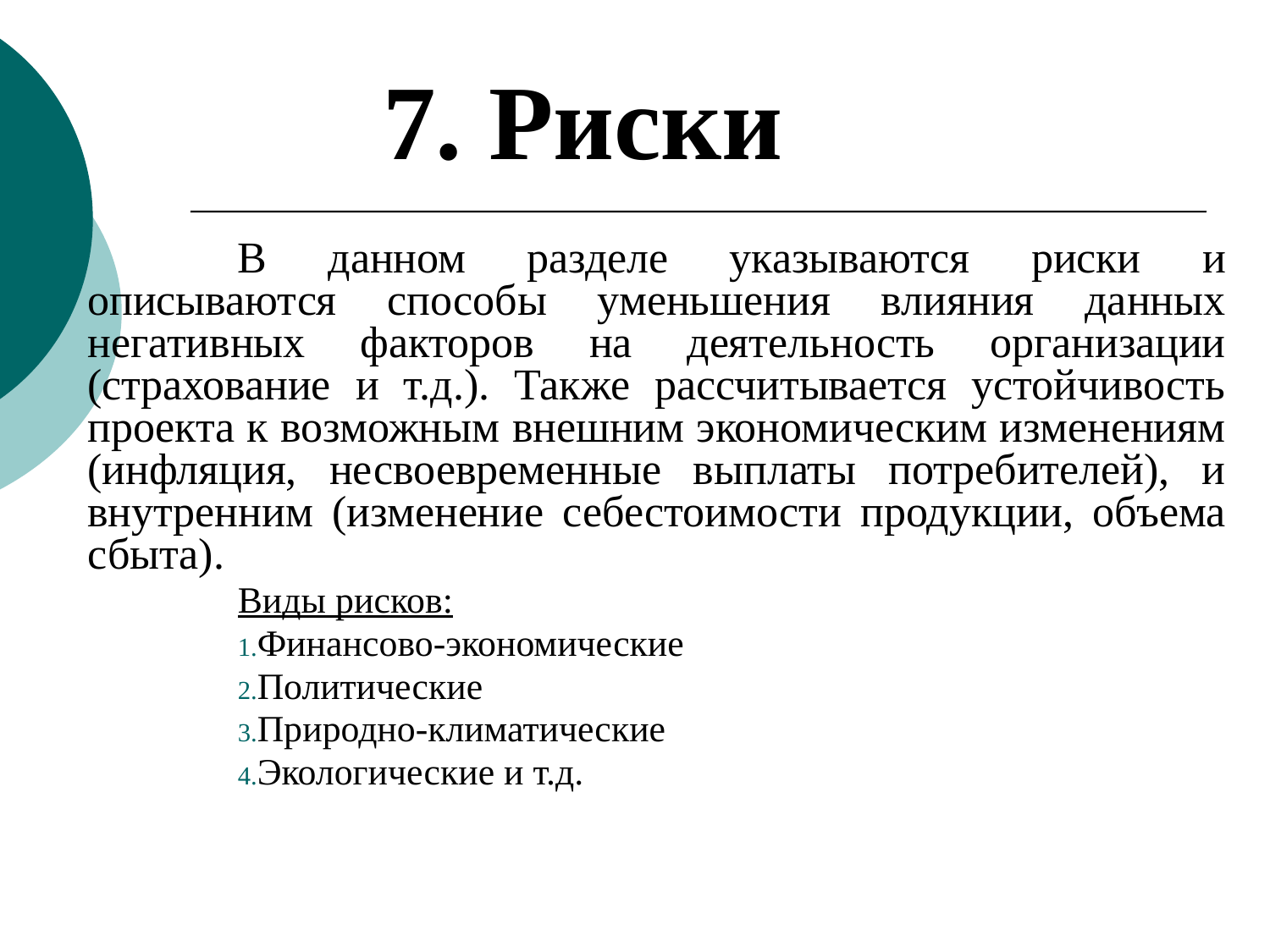

7. Риски
В данном разделе указываются риски и описываются способы уменьшения влияния данных негативных факторов на деятельность организации (страхование и т.д.). Также рассчитывается устойчивость проекта к возможным внешним экономическим изменениям (инфляция, несвоевременные выплаты потребителей), и внутренним (изменение себестоимости продукции, объема сбыта).
Виды рисков:
Финансово-экономические
Политические
Природно-климатические
Экологические и т.д.